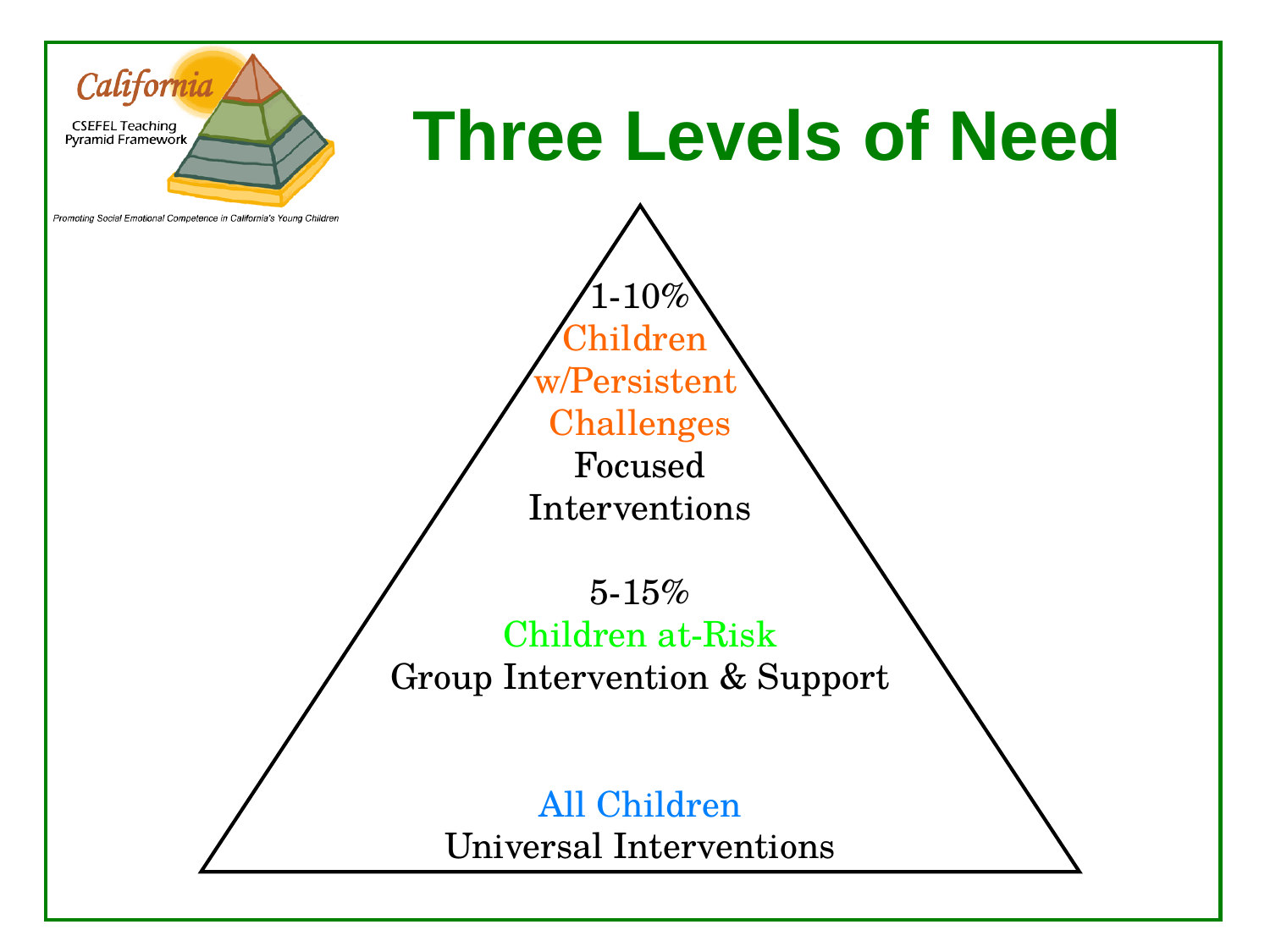

# Three Levels of Need

1-10%
Children
w/Persistent
Challenges
Focused
Interventions

5-15%
Children at-Risk
Group Intervention & Support

All Children
Universal Interventions